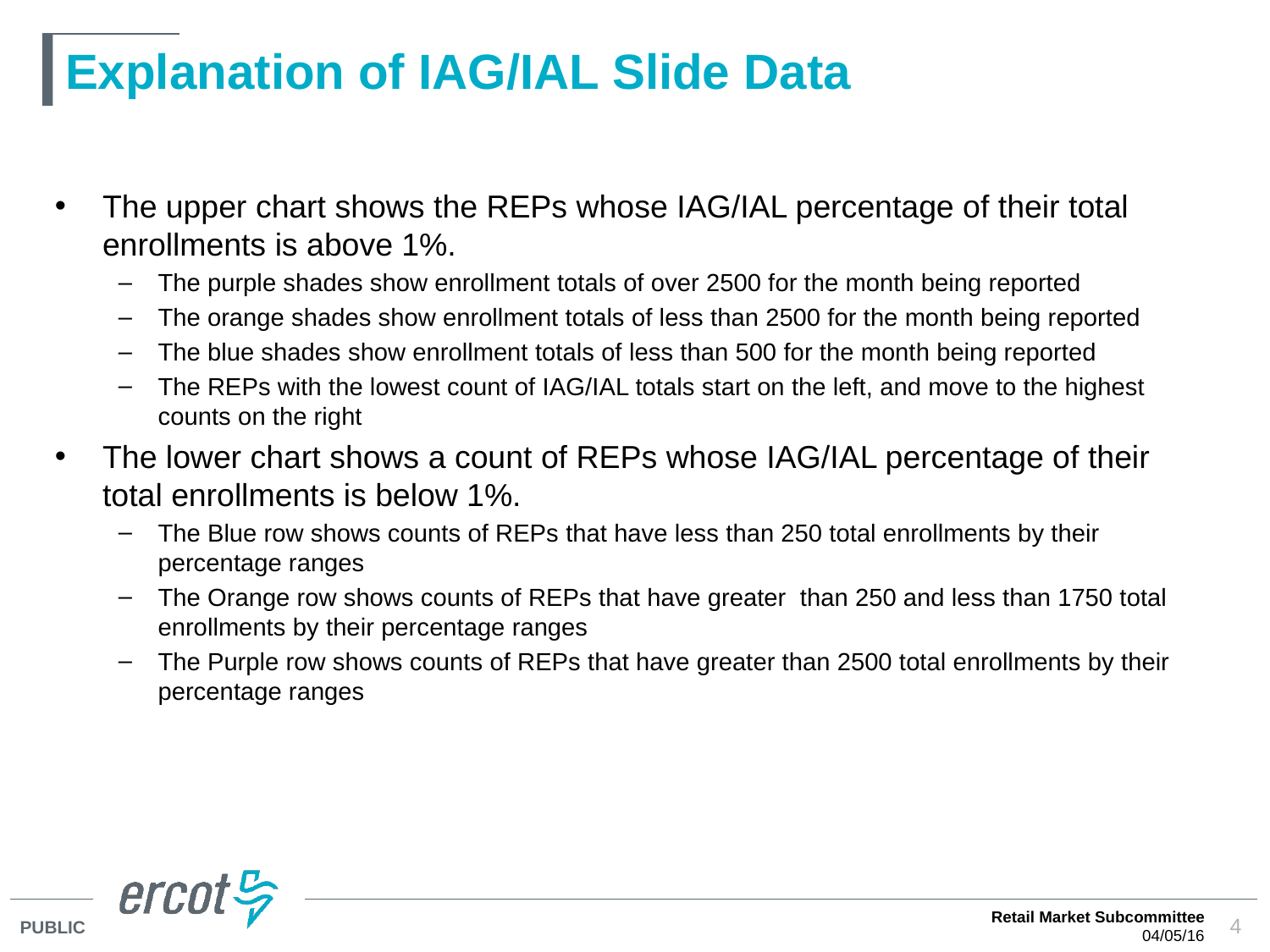

# Explanation of IAG/IAL Slide Data
The upper chart shows the REPs whose IAG/IAL percentage of their total enrollments is above 1%.
The purple shades show enrollment totals of over 2500 for the month being reported
The orange shades show enrollment totals of less than 2500 for the month being reported
The blue shades show enrollment totals of less than 500 for the month being reported
The REPs with the lowest count of IAG/IAL totals start on the left, and move to the highest counts on the right
The lower chart shows a count of REPs whose IAG/IAL percentage of their total enrollments is below 1%.
The Blue row shows counts of REPs that have less than 250 total enrollments by their percentage ranges
The Orange row shows counts of REPs that have greater  than 250 and less than 1750 total enrollments by their percentage ranges
The Purple row shows counts of REPs that have greater than 2500 total enrollments by their percentage ranges
Retail Market Subcommittee
04/05/16
4